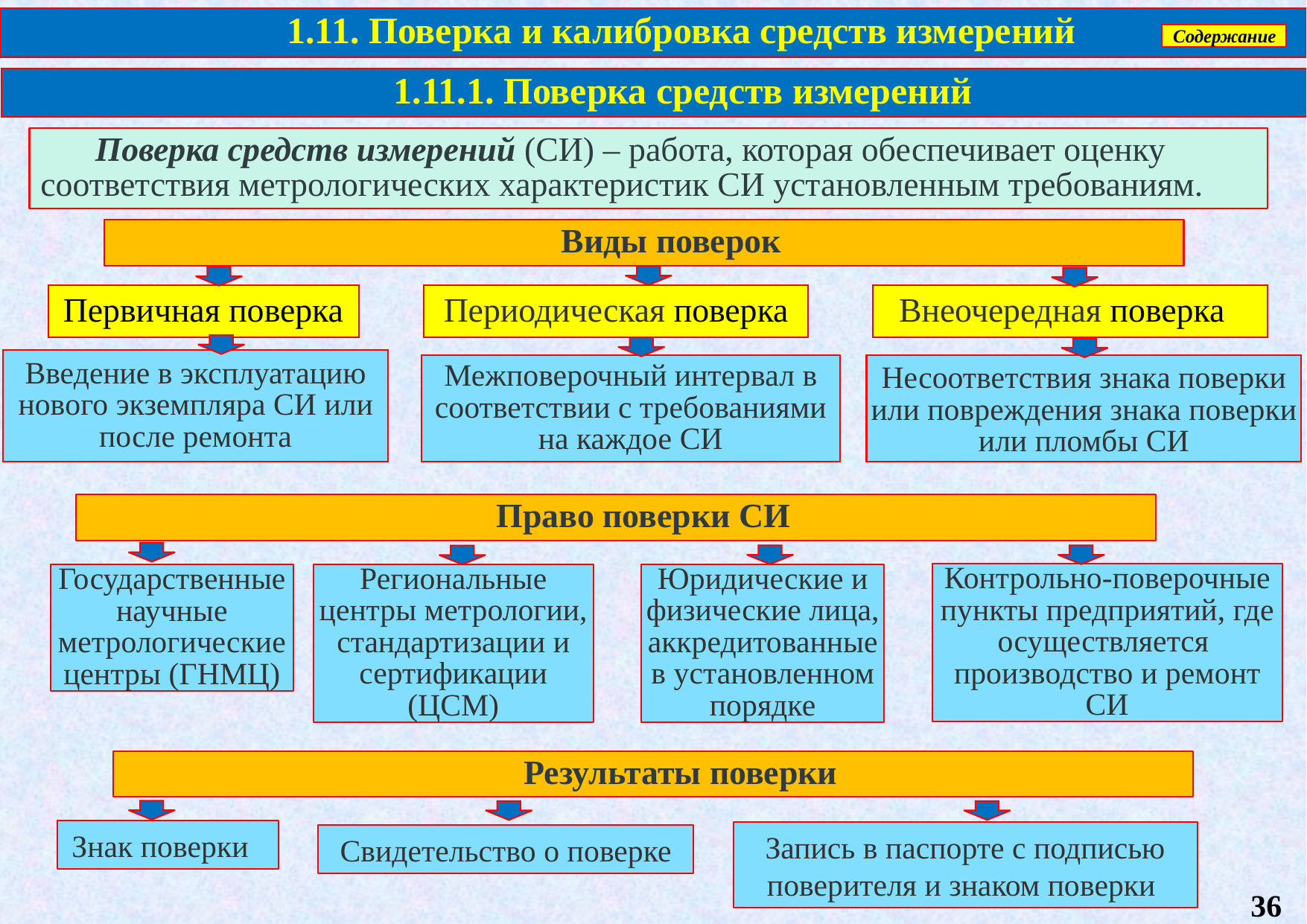

1.11. Поверка и калибровка средств измерений
Содержание
1.11.1. Поверка средств измерений
Поверка средств измерений (СИ) – работа, которая обеспечивает оценку соответствия метрологических характеристик СИ установленным требованиям.
Виды поверок

Периодическая поверка
Внеочередная поверка
Первичная поверка

Введение в эксплуатацию нового экземпляра СИ или после ремонта
Межповерочный интервал в соответствии с требованиями на каждое СИ
Несоответствия знака поверки или повреждения знака поверки или пломбы СИ
Право поверки СИ

Контрольно-поверочные пункты предприятий, где осуществляется  производство и ремонт СИ
Региональные центры метрологии, стандартизации и сертификации (ЦСМ)
Юридические и физические лица, аккредитованные
в установленном порядке
Государственные научные метрологические центры (ГНМЦ)
Результаты поверки

Знак поверки
Запись в паспорте с подписью поверителя и знаком поверки
Свидетельство о поверке
36